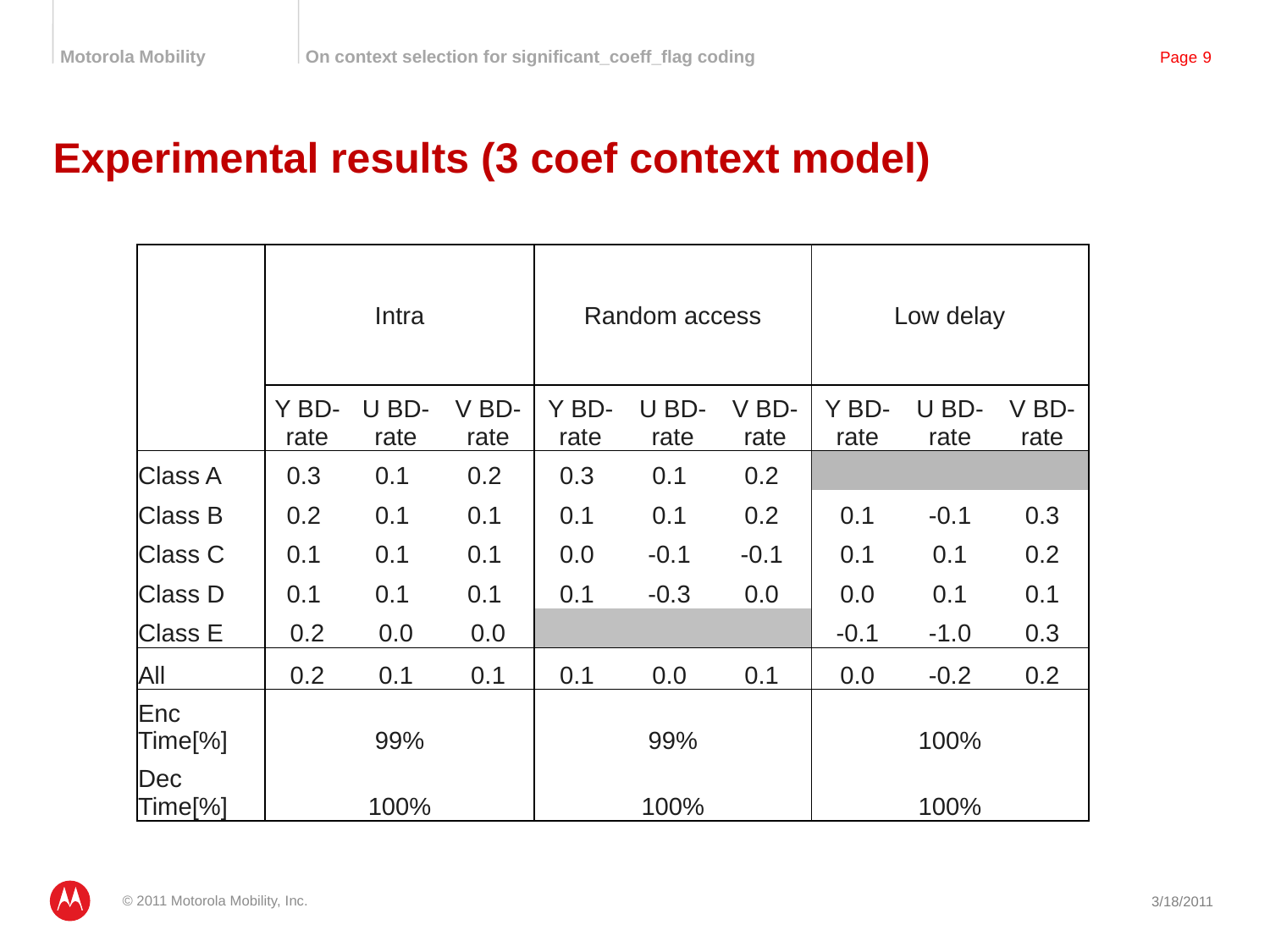

# Experimental results (3 coef context model)
|  | Intra |  |  | Random access |  |  | Low delay |  |  |
| --- | --- | --- | --- | --- | --- | --- | --- | --- | --- |
|  | Y BD-rate | U BD-rate | V BD-rate | Y BD-rate | U BD-rate | V BD-rate | Y BD-rate | U BD-rate | V BD-rate |
| Class A | 0.3 | 0.1 | 0.2 | 0.3 | 0.1 | 0.2 |  |  |  |
| Class B | 0.2 | 0.1 | 0.1 | 0.1 | 0.1 | 0.2 | 0.1 | -0.1 | 0.3 |
| Class C | 0.1 | 0.1 | 0.1 | 0.0 | -0.1 | -0.1 | 0.1 | 0.1 | 0.2 |
| Class D | 0.1 | 0.1 | 0.1 | 0.1 | -0.3 | 0.0 | 0.0 | 0.1 | 0.1 |
| Class E | 0.2 | 0.0 | 0.0 |  |  |  | -0.1 | -1.0 | 0.3 |
| All | 0.2 | 0.1 | 0.1 | 0.1 | 0.0 | 0.1 | 0.0 | -0.2 | 0.2 |
| Enc Time[%] | 99% |  |  | 99% |  |  | 100% |  |  |
| Dec Time[%] | 100% |  |  | 100% |  |  | 100% |  |  |

© 2011 Motorola Mobility, Inc.
3/18/2011